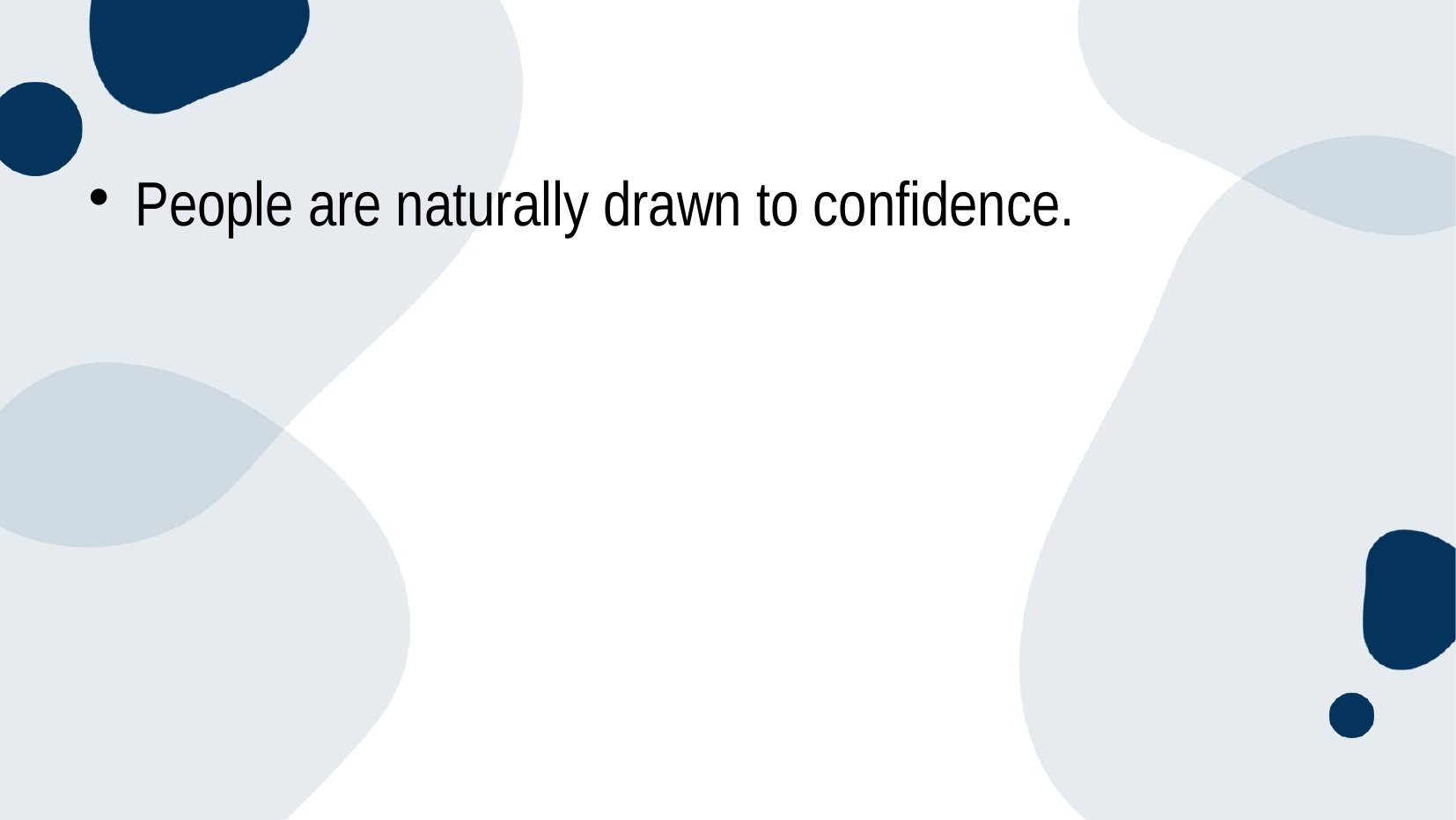

#
People are naturally drawn to confidence.